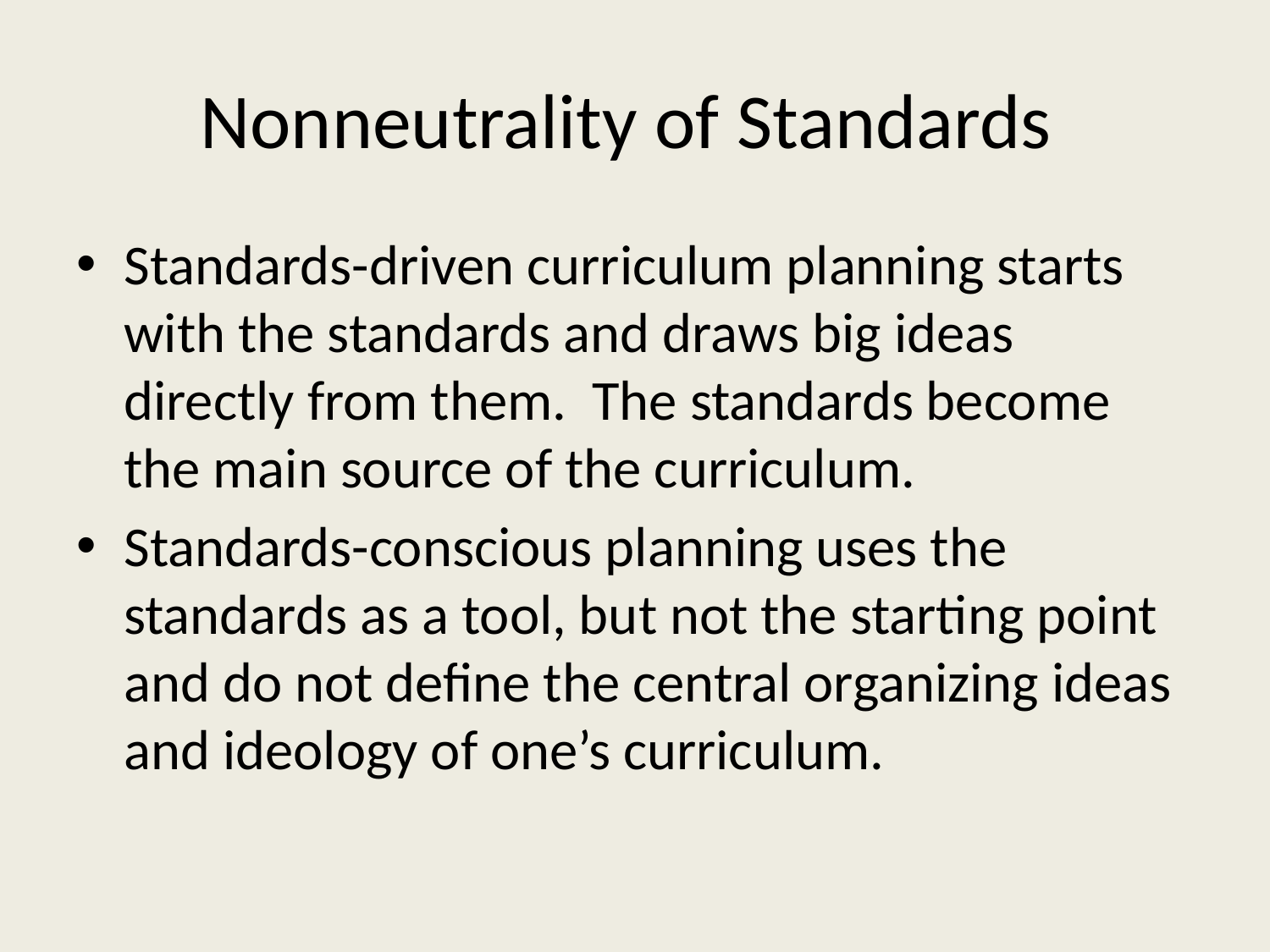

# Nonneutrality of Standards
Standards-driven curriculum planning starts with the standards and draws big ideas directly from them.  The standards become the main source of the curriculum.
Standards-conscious planning uses the standards as a tool, but not the starting point and do not define the central organizing ideas and ideology of one’s curriculum.